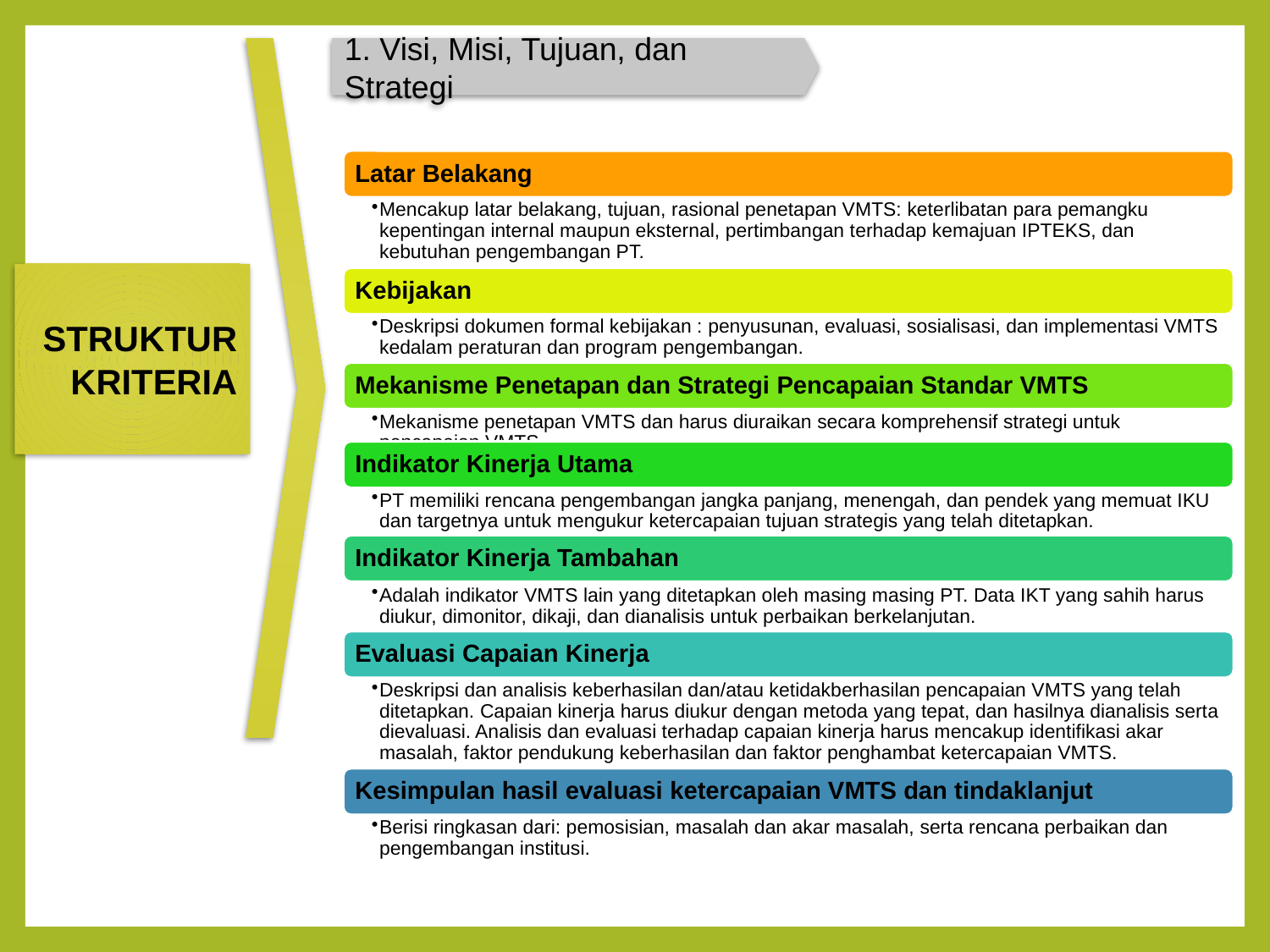

1. Visi, Misi, Tujuan, dan Strategi
Latar Belakang
Mencakup latar belakang, tujuan, rasional penetapan VMTS: keterlibatan para pemangku kepentingan internal maupun eksternal, pertimbangan terhadap kemajuan IPTEKS, dan kebutuhan pengembangan PT.
Kebijakan
Deskripsi dokumen formal kebijakan : penyusunan, evaluasi, sosialisasi, dan implementasi VMTS kedalam peraturan dan program pengembangan.
Mekanisme Penetapan dan Strategi Pencapaian Standar VMTS
Mekanisme penetapan VMTS dan harus diuraikan secara komprehensif strategi untuk pencapaian VMTS.
Indikator Kinerja Utama
PT memiliki rencana pengembangan jangka panjang, menengah, dan pendek yang memuat IKU dan targetnya untuk mengukur ketercapaian tujuan strategis yang telah ditetapkan.
Indikator Kinerja Tambahan
Adalah indikator VMTS lain yang ditetapkan oleh masing masing PT. Data IKT yang sahih harus diukur, dimonitor, dikaji, dan dianalisis untuk perbaikan berkelanjutan.
Evaluasi Capaian Kinerja
Deskripsi dan analisis keberhasilan dan/atau ketidakberhasilan pencapaian VMTS yang telah ditetapkan. Capaian kinerja harus diukur dengan metoda yang tepat, dan hasilnya dianalisis serta dievaluasi. Analisis dan evaluasi terhadap capaian kinerja harus mencakup identifikasi akar masalah, faktor pendukung keberhasilan dan faktor penghambat ketercapaian VMTS.
Kesimpulan hasil evaluasi ketercapaian VMTS dan tindaklanjut
Berisi ringkasan dari: pemosisian, masalah dan akar masalah, serta rencana perbaikan dan pengembangan institusi.
STRUKTUR KRITERIA